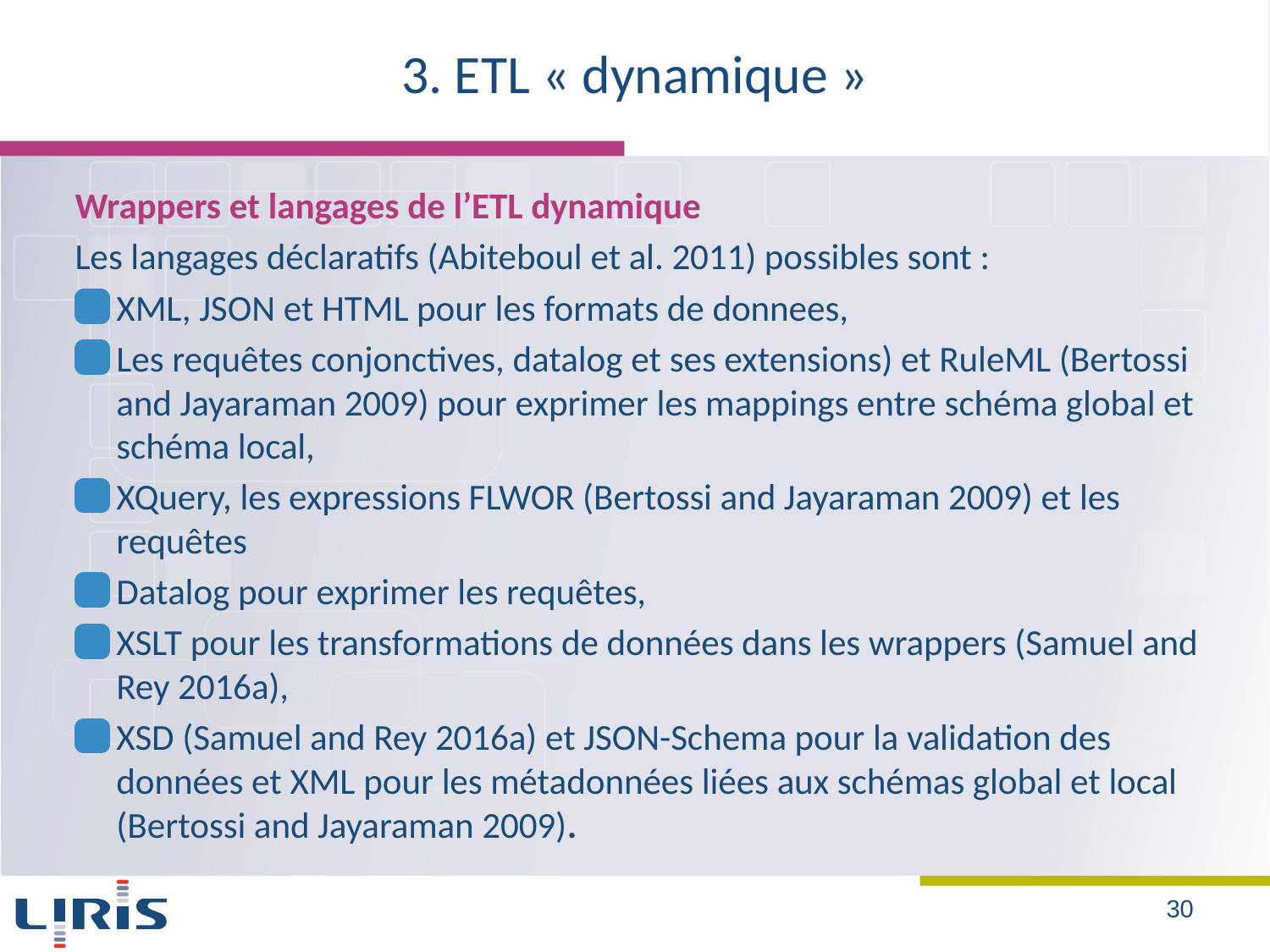

# 3. ETL « dynamique »
Wrappers et langages de l’ETL dynamique
Les langages déclaratifs (Abiteboul et al. 2011) possibles sont :
XML, JSON et HTML pour les formats de donnees,
Les requêtes conjonctives, datalog et ses extensions) et RuleML (Bertossi and Jayaraman 2009) pour exprimer les mappings entre schéma global et schéma local,
XQuery, les expressions FLWOR (Bertossi and Jayaraman 2009) et les requêtes
Datalog pour exprimer les requêtes,
XSLT pour les transformations de données dans les wrappers (Samuel and Rey 2016a),
XSD (Samuel and Rey 2016a) et JSON-Schema pour la validation des données et XML pour les métadonnées liées aux schémas global et local (Bertossi and Jayaraman 2009).
30